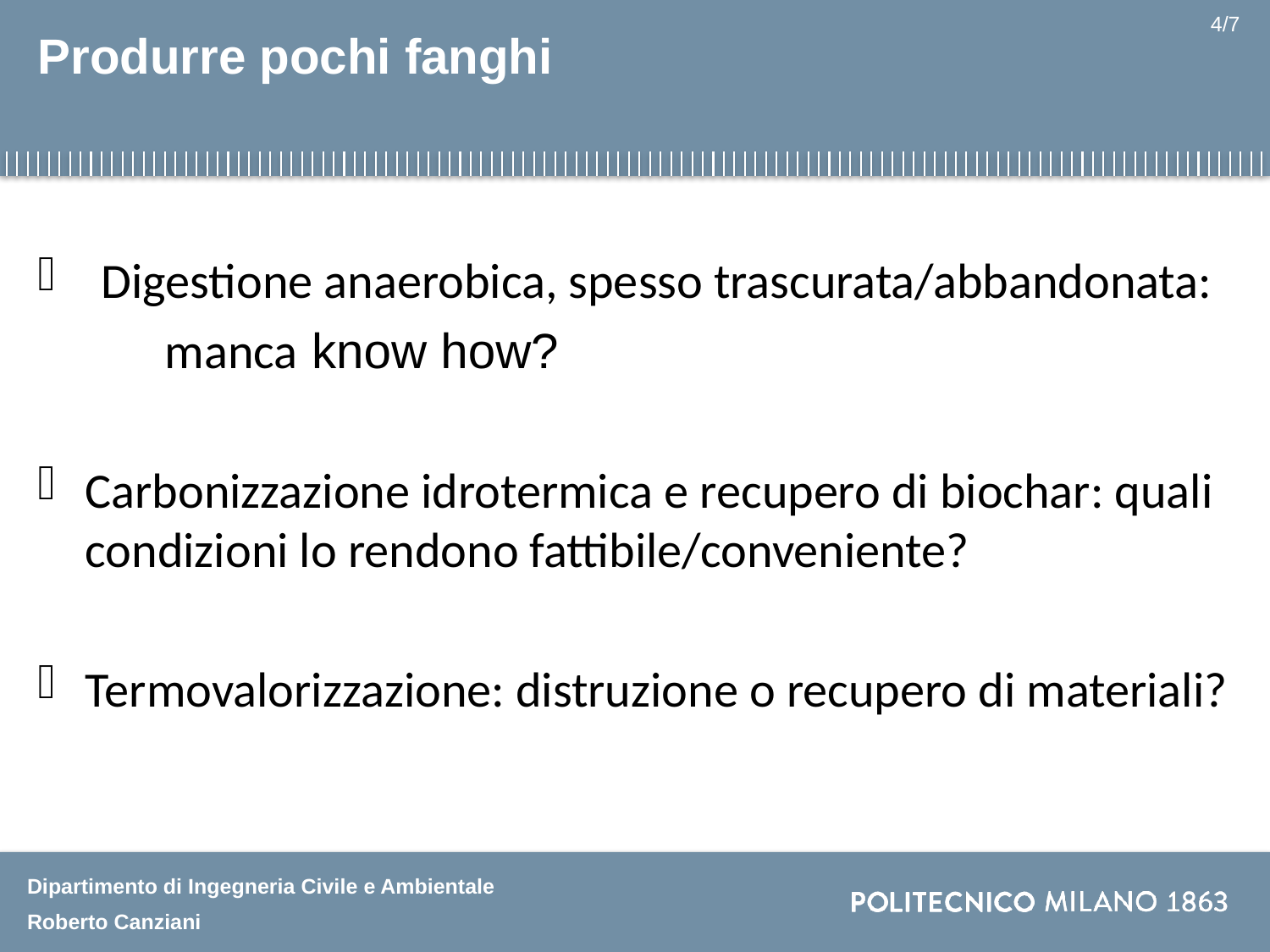

# Produrre pochi fanghi

Digestione anaerobica, spesso trascurata/abbandonata:
	manca know how?

Carbonizzazione idrotermica e recupero di biochar: quali condizioni lo rendono fattibile/conveniente?

Termovalorizzazione: distruzione o recupero di materiali?